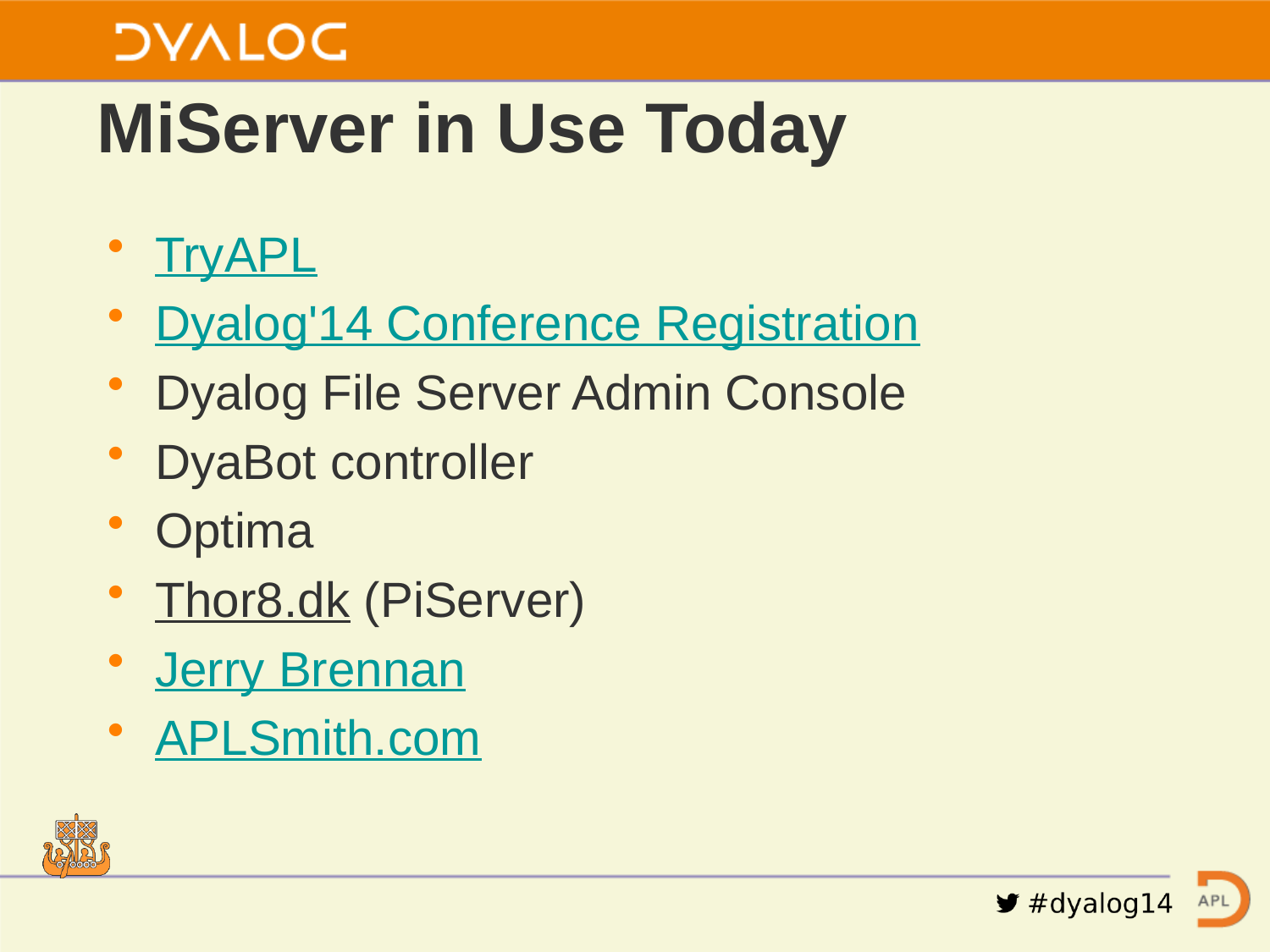

# MiServer in Use Today
TryAPL
Dyalog'14 Conference Registration
Dyalog File Server Admin Console
DyaBot controller
Optima
Thor8.dk (PiServer)
Jerry Brennan
APLSmith.com